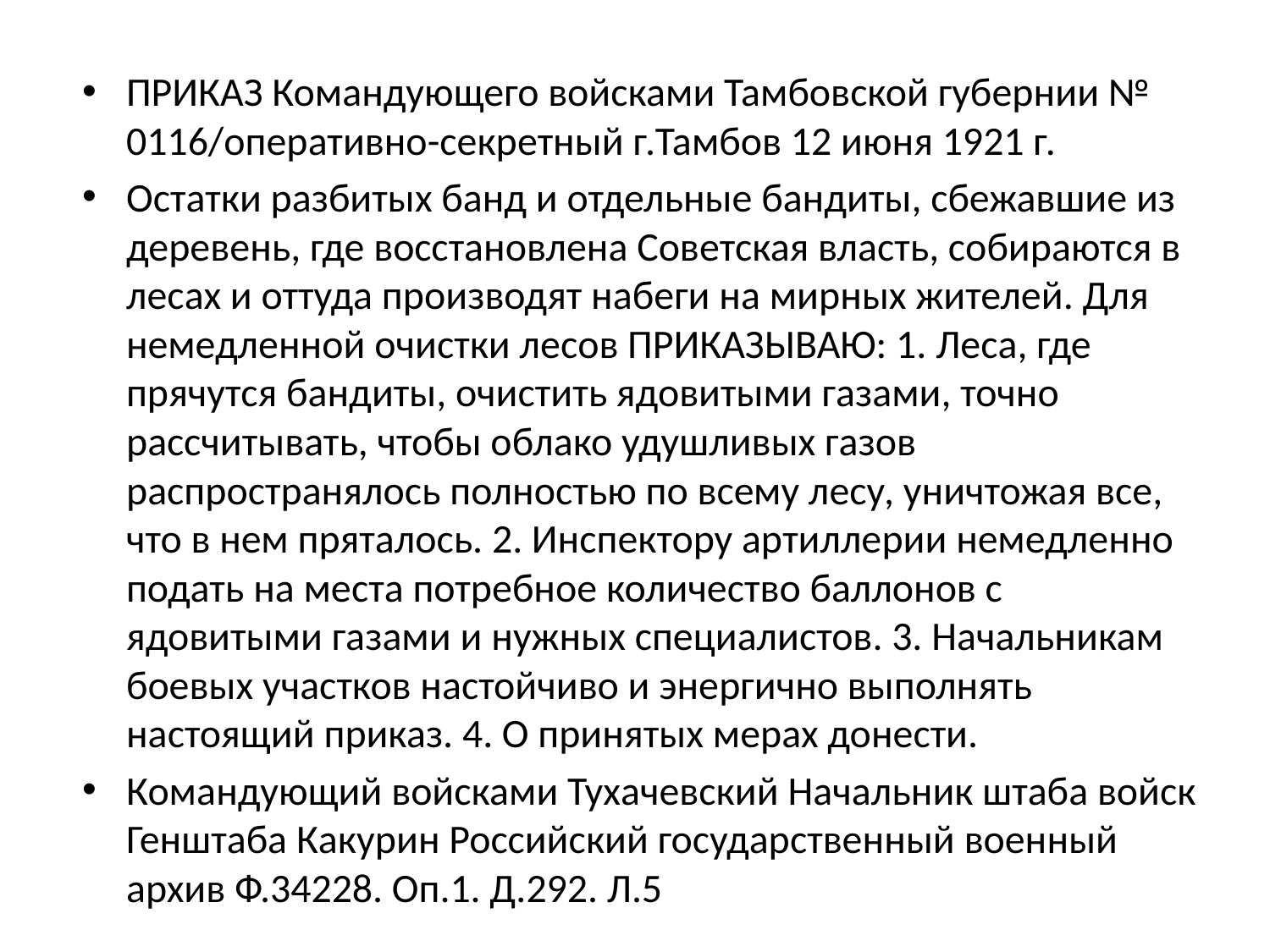

ПРИКАЗ Командующего войсками Тамбовской губернии № 0116/оперативно-секретный г.Тамбов 12 июня 1921 г.
Остатки разбитых банд и отдельные бандиты, сбежавшие из деревень, где восстановлена Советская власть, собираются в лесах и оттуда производят набеги на мирных жителей. Для немедленной очистки лесов ПРИКАЗЫВАЮ: 1. Леса, где прячутся бандиты, очистить ядовитыми газами, точно рассчитывать, чтобы облако удушливых газов распространялось полностью по всему лесу, уничтожая все, что в нем пряталось. 2. Инспектору артиллерии немедленно подать на места потребное количество баллонов с ядовитыми газами и нужных специалистов. 3. Начальникам боевых участков настойчиво и энергично выполнять настоящий приказ. 4. О принятых мерах донести.
Командующий войсками Тухачевский Начальник штаба войск Генштаба Какурин Российский государственный военный архив Ф.34228. Оп.1. Д.292. Л.5